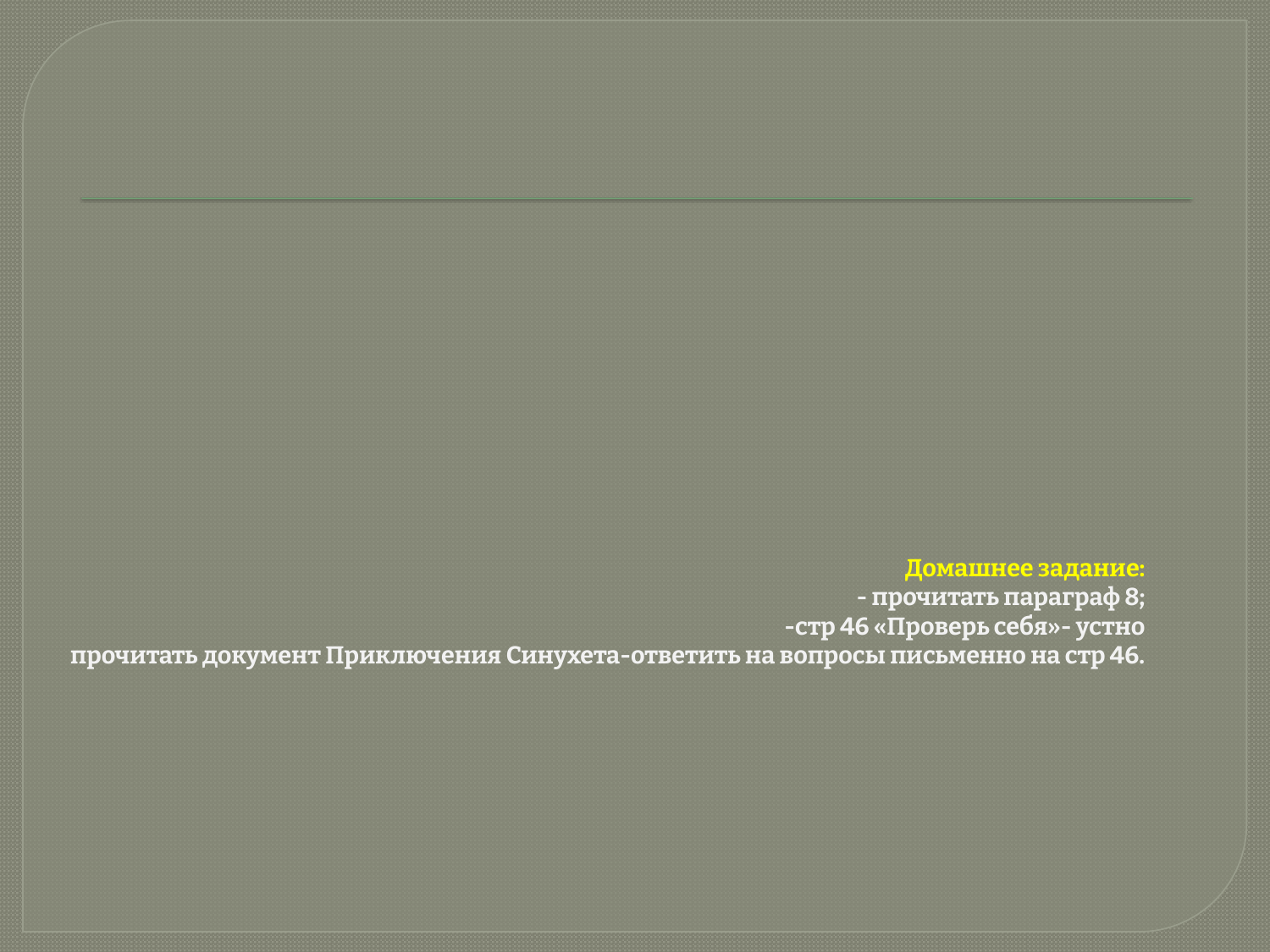

# Домашнее задание: - прочитать параграф 8; -стр 46 «Проверь себя»- устно прочитать документ Приключения Синухета-ответить на вопросы письменно на стр 46.